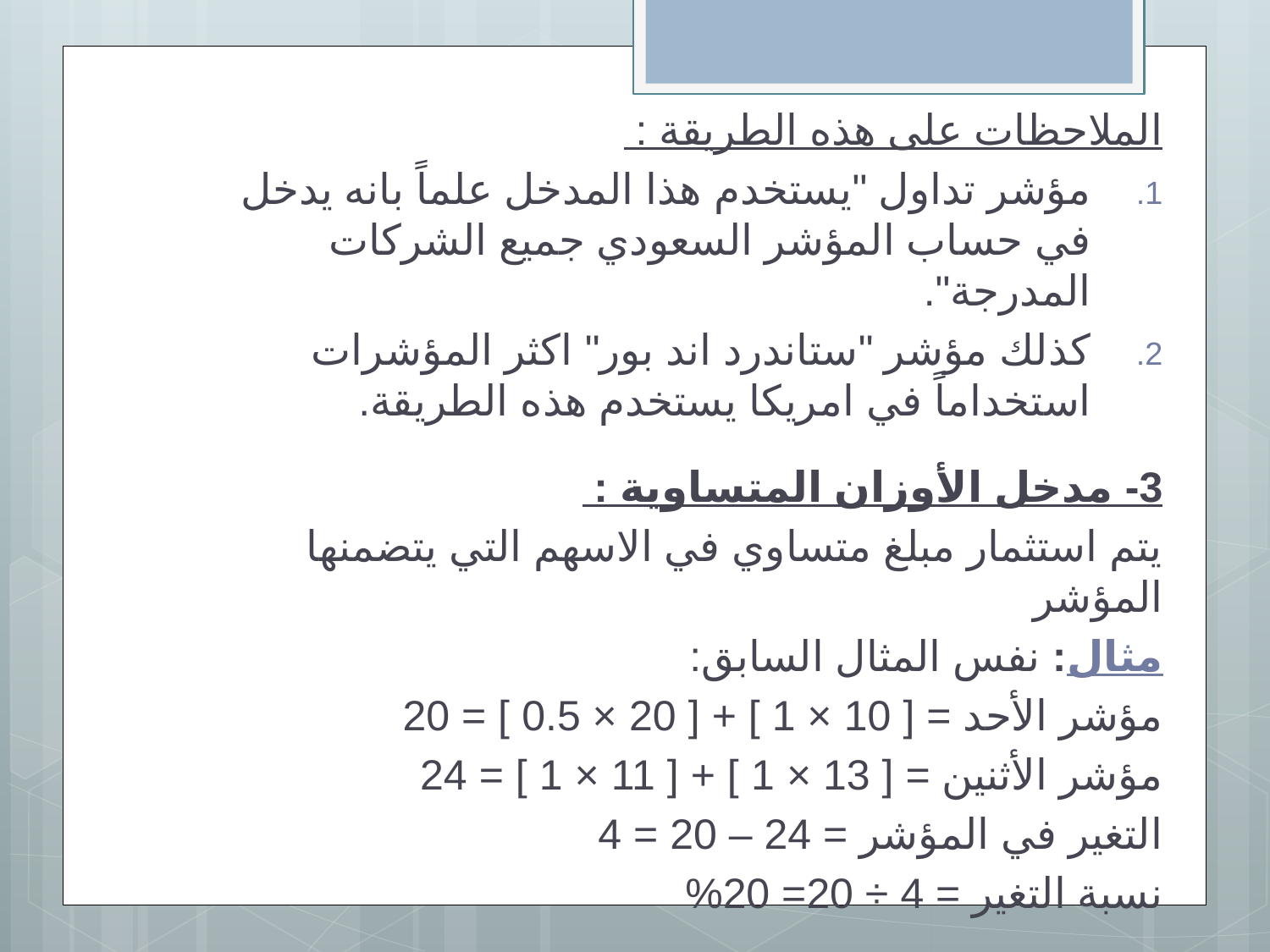

الملاحظات على هذه الطريقة :
مؤشر تداول "يستخدم هذا المدخل علماً بانه يدخل في حساب المؤشر السعودي جميع الشركات المدرجة".
كذلك مؤشر "ستاندرد اند بور" اكثر المؤشرات استخداماً في امريكا يستخدم هذه الطريقة.

3- مدخل الأوزان المتساوية :
يتم استثمار مبلغ متساوي في الاسهم التي يتضمنها المؤشر
مثال: نفس المثال السابق:
مؤشر الأحد = [ 10 × 1 ] + [ 20 × 0.5 ] = 20
مؤشر الأثنين = [ 13 × 1 ] + [ 11 × 1 ] = 24
التغير في المؤشر = 24 – 20 = 4
نسبة التغير = 4 ÷ 20= 20%